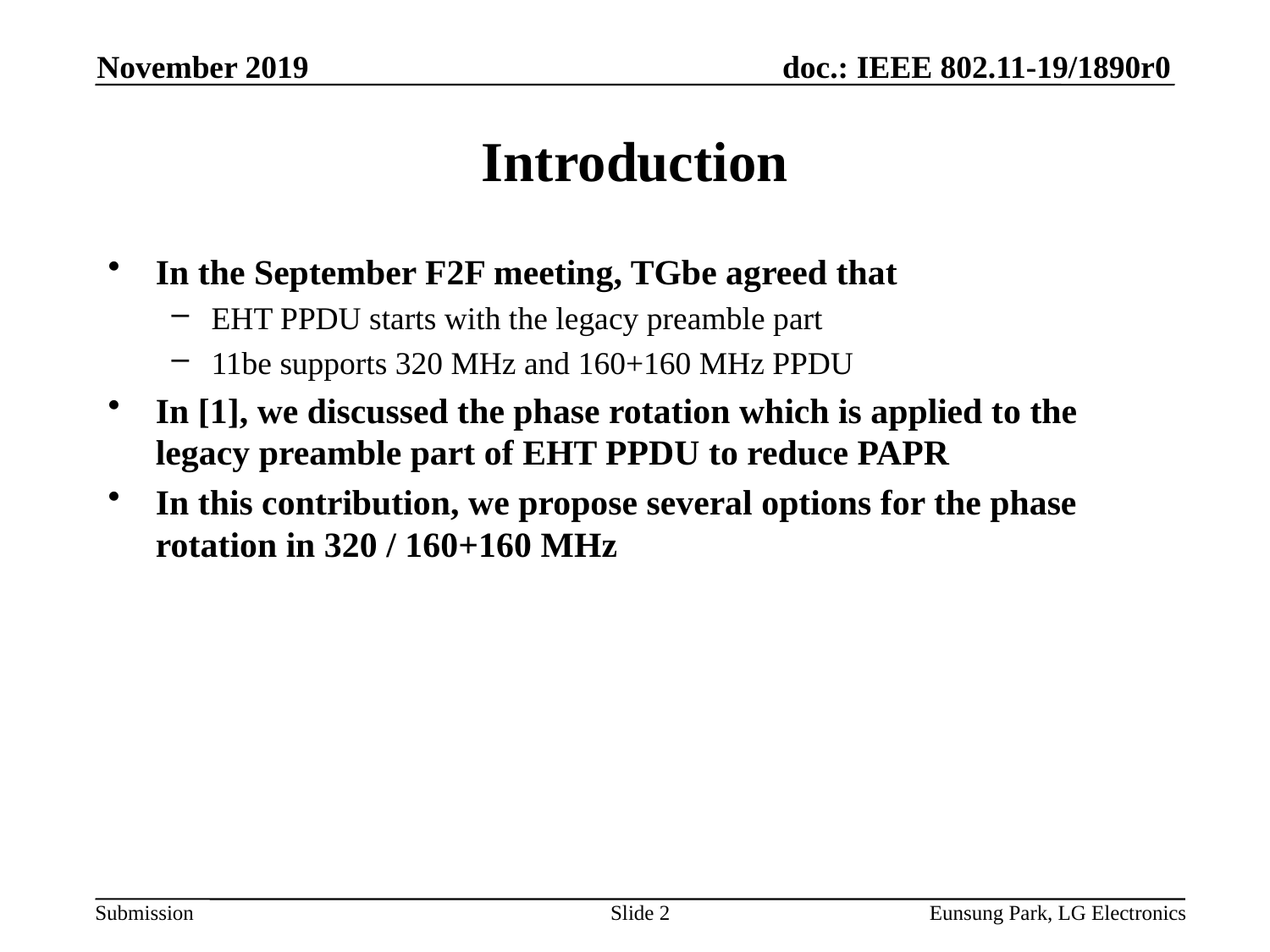

November 2019
# Introduction
In the September F2F meeting, TGbe agreed that
EHT PPDU starts with the legacy preamble part
11be supports 320 MHz and 160+160 MHz PPDU
In [1], we discussed the phase rotation which is applied to the legacy preamble part of EHT PPDU to reduce PAPR
In this contribution, we propose several options for the phase rotation in 320 / 160+160 MHz
Slide 2
Eunsung Park, LG Electronics